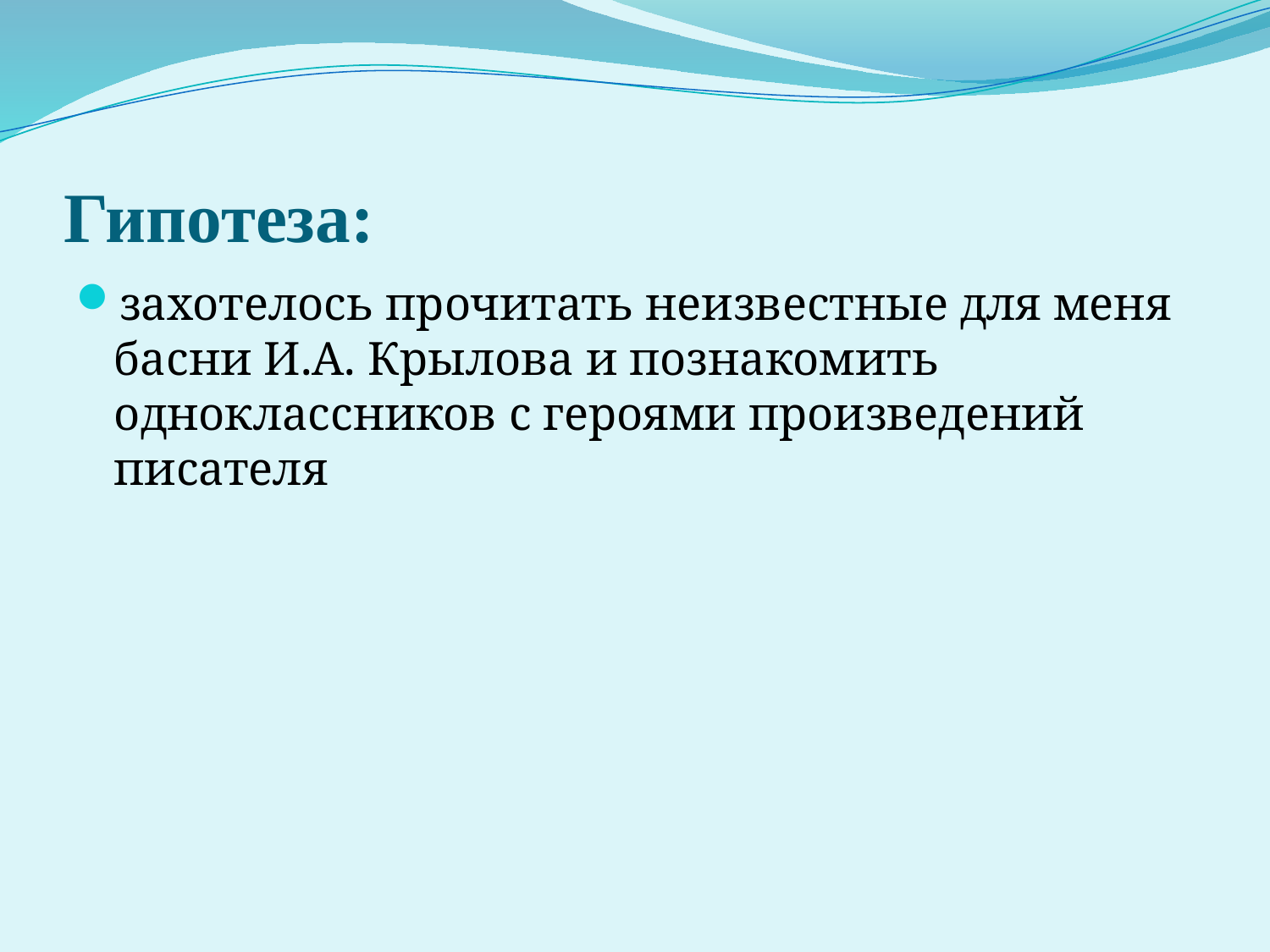

# Гипотеза:
захотелось прочитать неизвестные для меня басни И.А. Крылова и познакомить одноклассников с героями произведений писателя